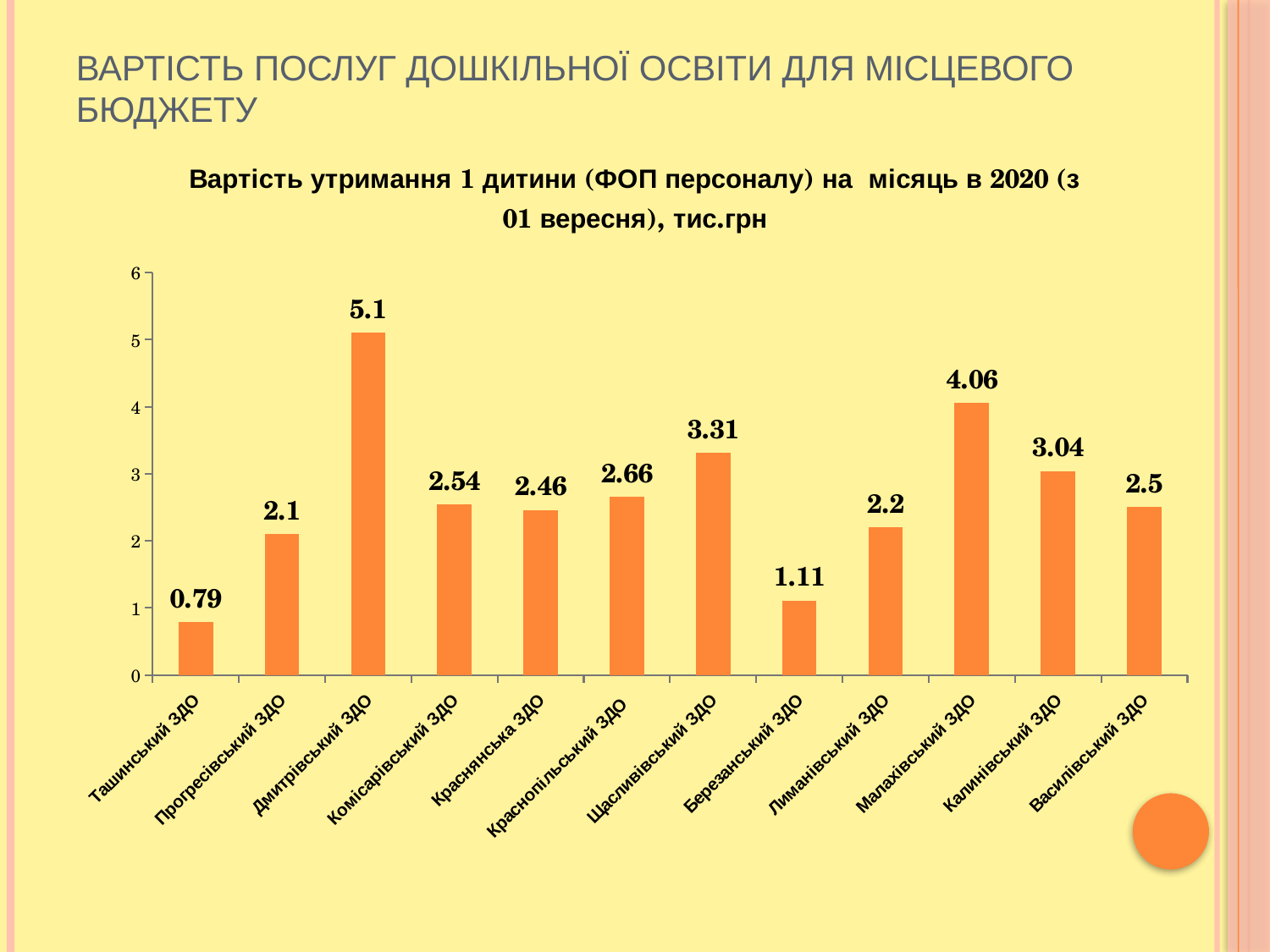

# Вартість послуг дошкільної освіти для місцевого бюджету

### Chart:

| Category | Вартість утримання 1 дитини (ФОП персоналу) на  місяць в 2020 (з 01 вересня), тис.грн |
|---|---|
| Ташинський ЗДО | 0.79 |
| Прогресівський ЗДО | 2.1 |
| Дмитрівський ЗДО | 5.1 |
| Комісарівський ЗДО | 2.54 |
| Краснянська ЗДО | 2.46 |
| Краснопільський ЗДО  | 2.66 |
| Щасливівський ЗДО | 3.3099999999999987 |
| Березанський ЗДО | 1.11 |
| Лиманівський ЗДО | 2.2 |
| Малахівський ЗДО | 4.06 |
| Калинівський ЗДО | 3.04 |
| Василівський ЗДО | 2.5 |